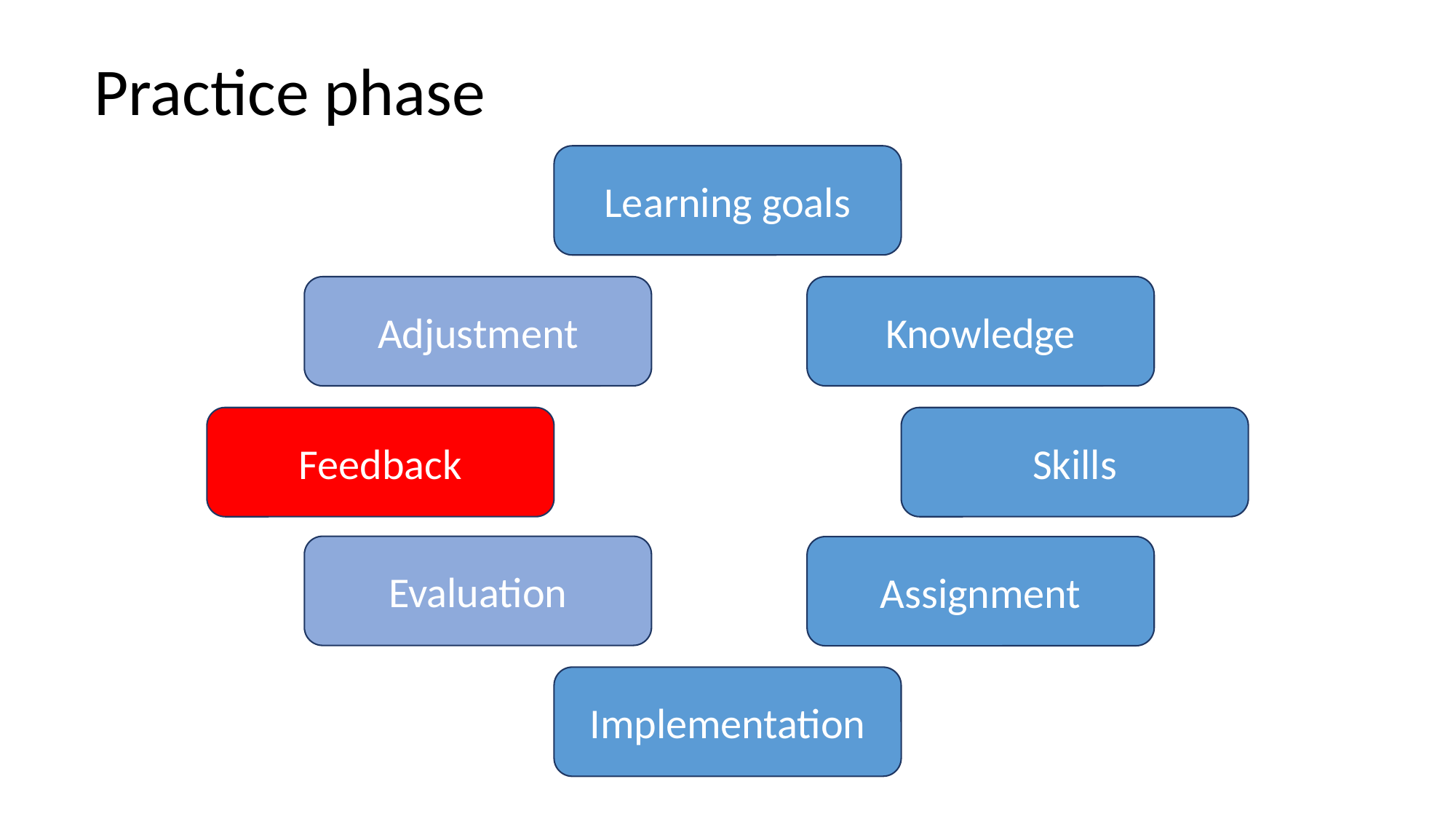

# Practice phase
Learning goals

Adjustment
Knowledge
Feedback
Skills
Evaluation
Assignment
Implementation